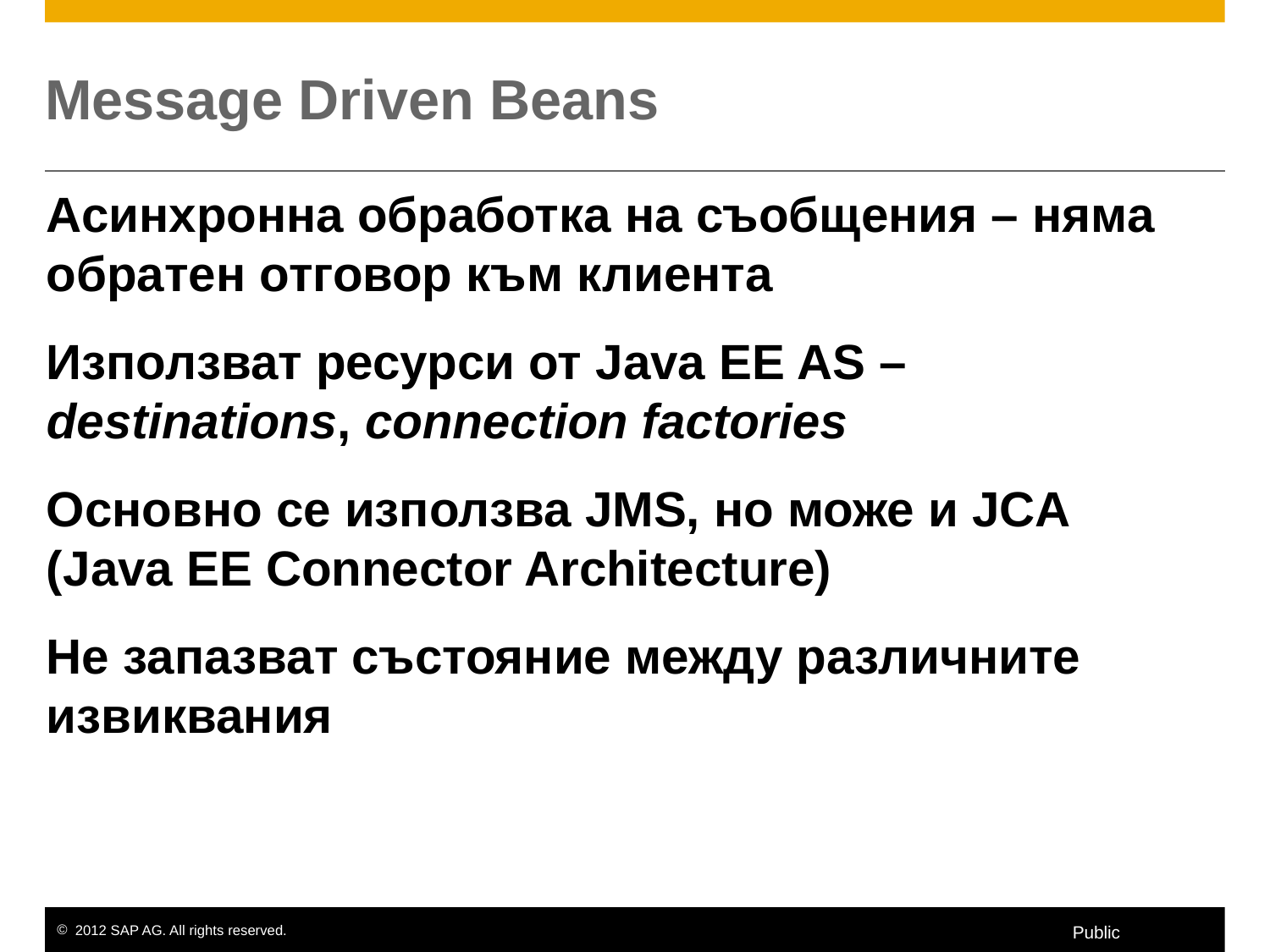

# Message Driven Beans
Асинхронна обработка на съобщения – няма обратен отговор към клиента
Използват ресурси от Java EE AS – destinations, connection factories
Основно се използва JMS, но може и JCA (Java EE Connector Architecture)
Не запазват състояние между различните извиквания